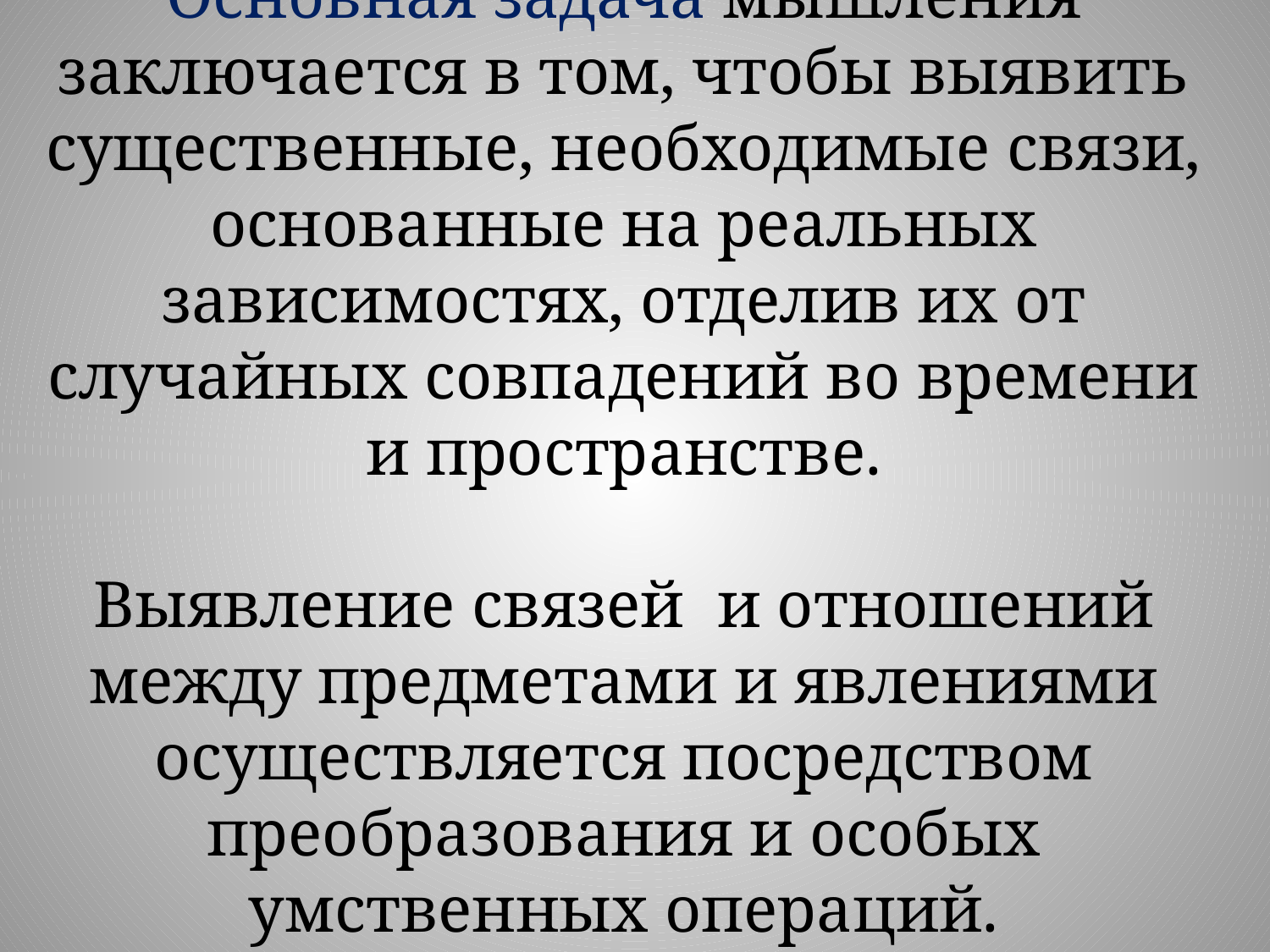

# Основная задача мышления заключается в том, чтобы выявить существенные, необходимые связи, основанные на реальных зависимостях, отделив их от случайных совпадений во времени и пространстве. Выявление связей  и отношений между предметами и явлениями осуществляется посредством преобразования и особых умственных операций.